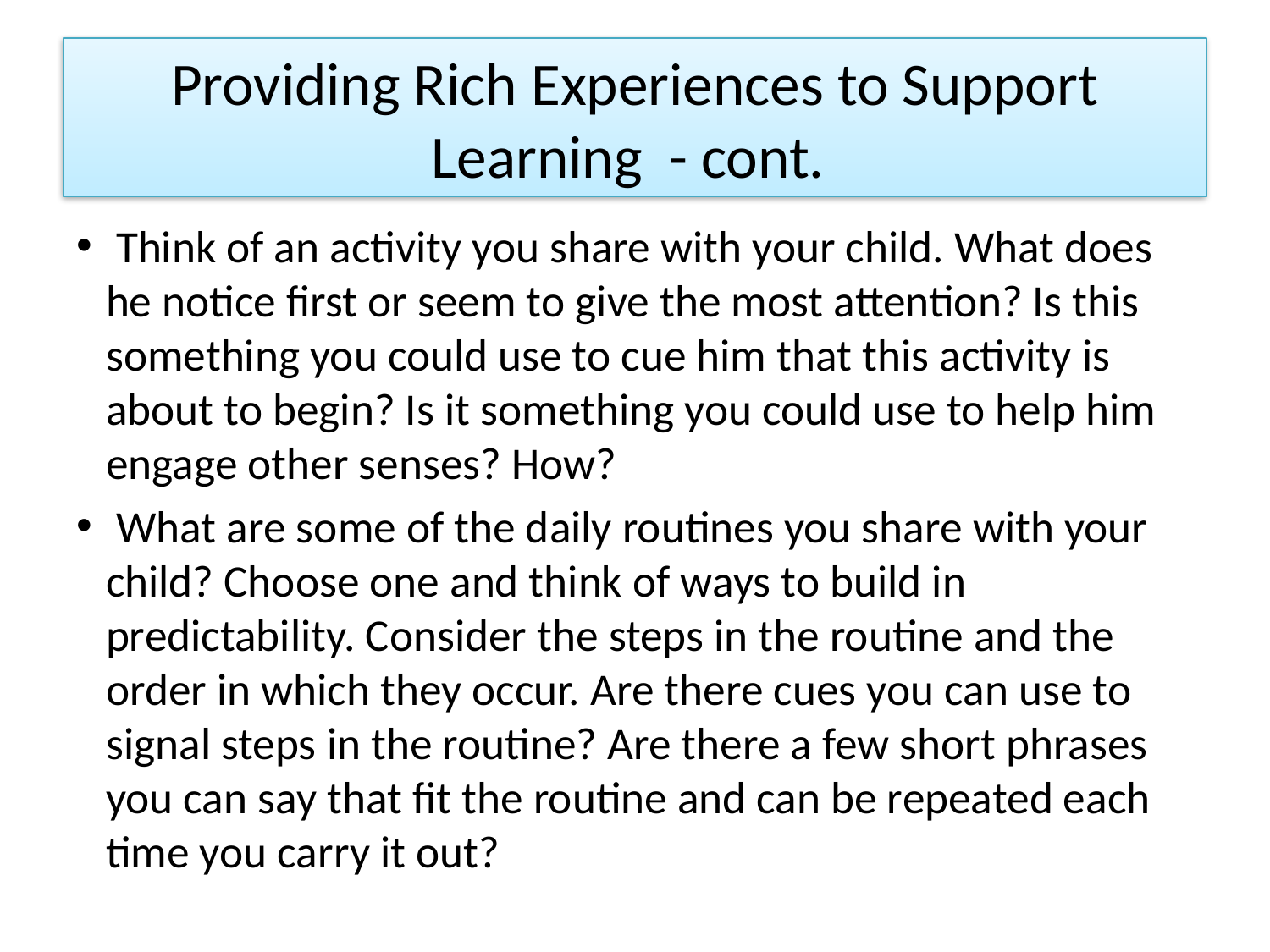

# Providing Rich Experiences to Support Learning  - cont.
 Think of an activity you share with your child. What does he notice first or seem to give the most attention? Is this something you could use to cue him that this activity is about to begin? Is it something you could use to help him engage other senses? How?
 What are some of the daily routines you share with your child? Choose one and think of ways to build in predictability. Consider the steps in the routine and the order in which they occur. Are there cues you can use to signal steps in the routine? Are there a few short phrases you can say that fit the routine and can be repeated each time you carry it out?